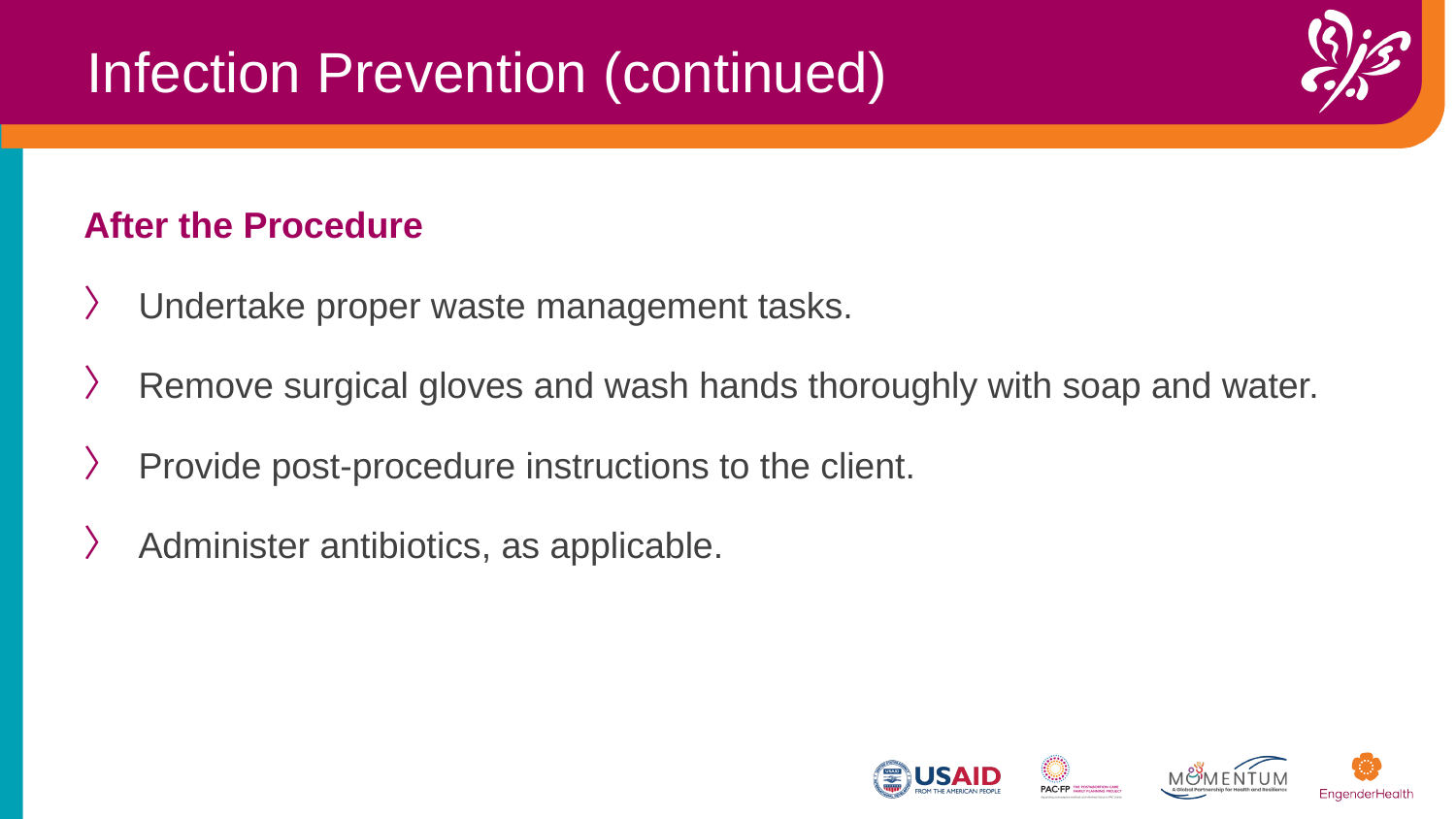

Infection Prevention (continued)
After the Procedure
Undertake proper waste management tasks.
Remove surgical gloves and wash hands thoroughly with soap and water.
Provide post-procedure instructions to the client.
Administer antibiotics, as applicable.